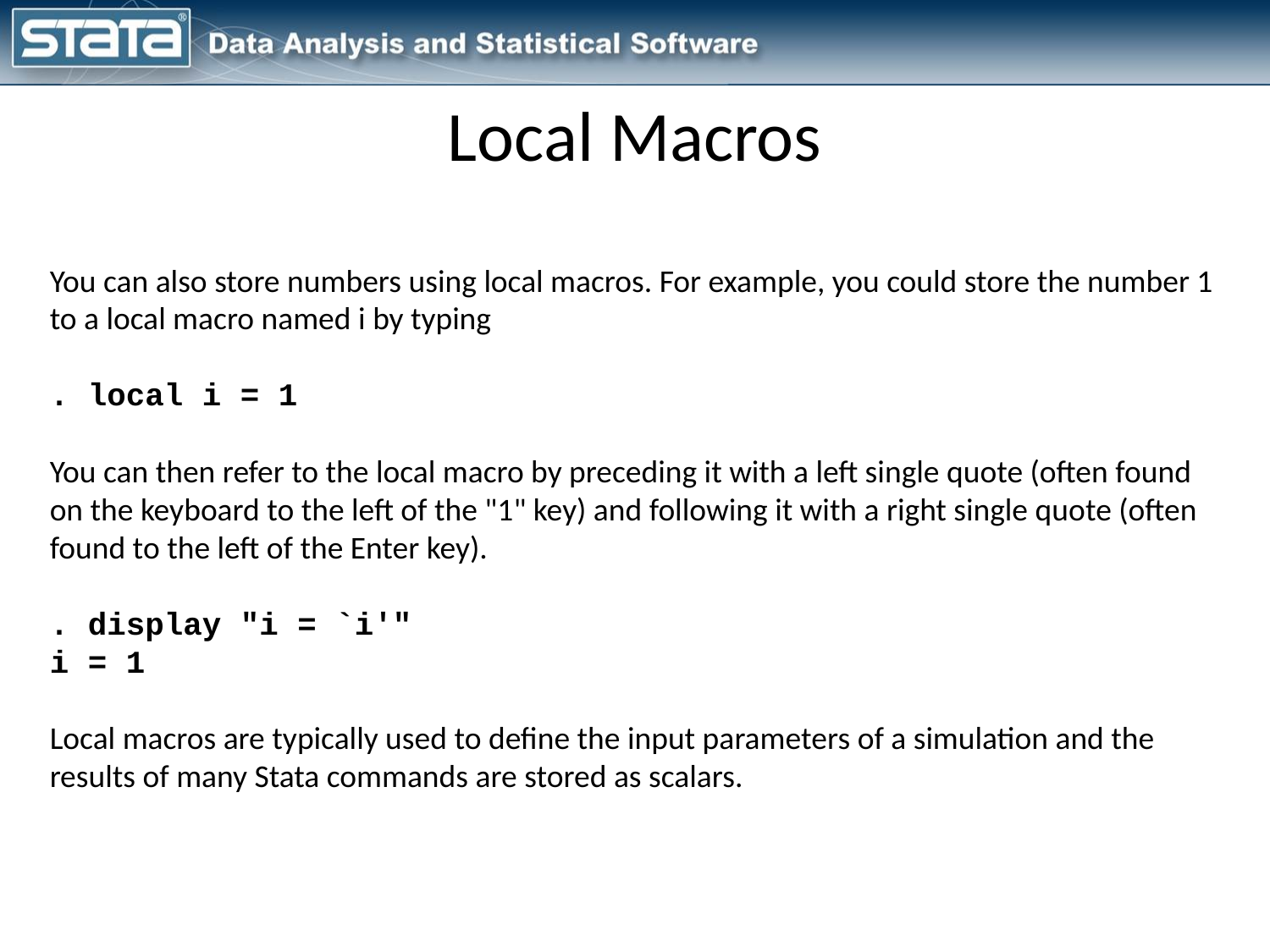

Local Macros
You can also store numbers using local macros. For example, you could store the number 1 to a local macro named i by typing

. local i = 1

You can then refer to the local macro by preceding it with a left single quote (often found on the keyboard to the left of the "1" key) and following it with a right single quote (often found to the left of the Enter key).

. display "i = `i'"
i = 1

Local macros are typically used to define the input parameters of a simulation and the results of many Stata commands are stored as scalars.